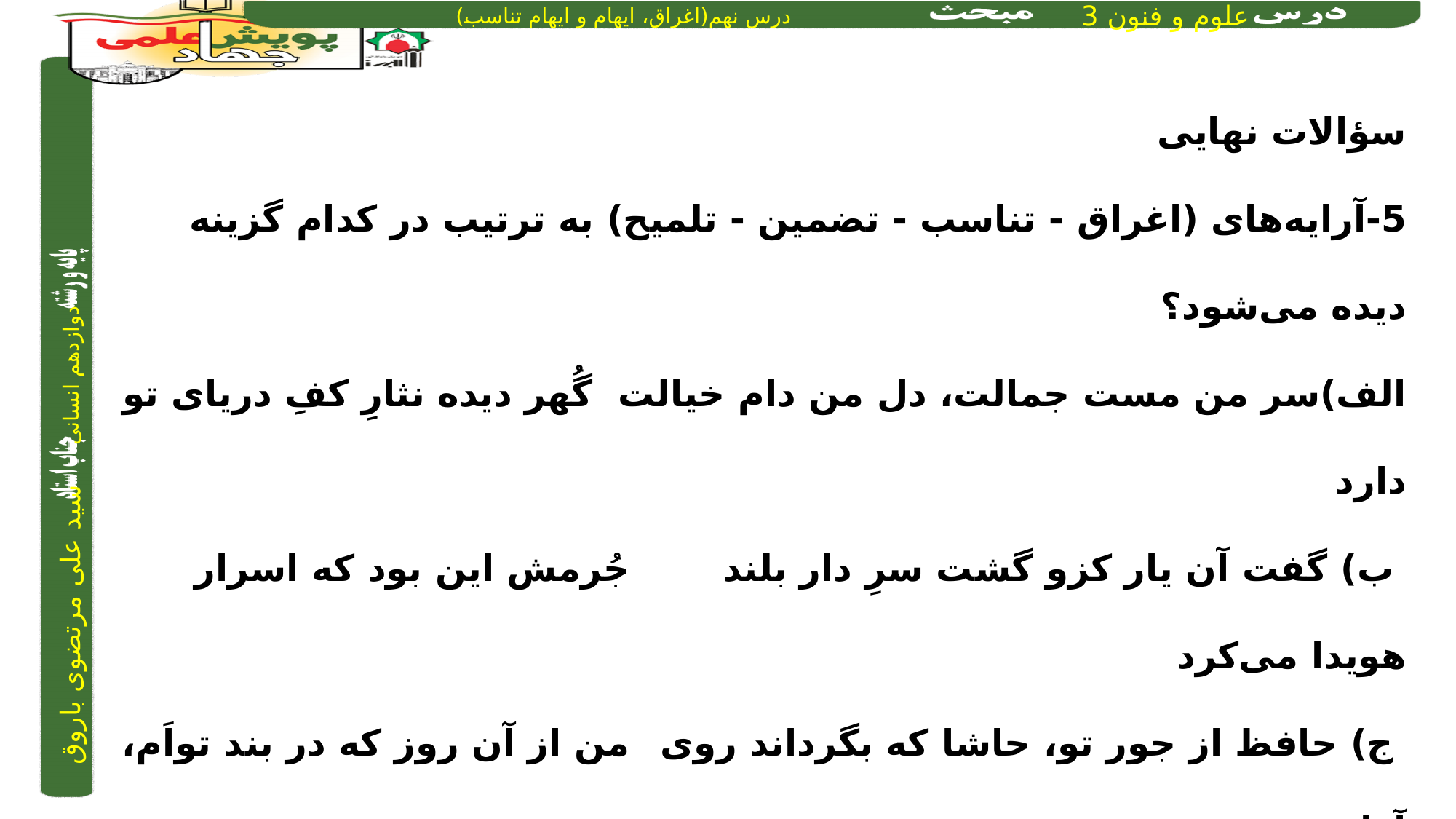

سؤالات نهایی‌
5-آرایه‌های (اغراق - تناسب - تضمین - تلمیح) به ترتیب در کدام گزینه دیده می‌شود؟
الف)سر من مست جمالت، دل من دام خیالت 	 گُهر دیده نثارِ کفِ دریای تو دارد
 ب) گفت آن یار کزو گشت سرِ دار بلند	 	 جُرمش این بود که اسرار هویدا می‌‌کرد
 ج) حافظ از جور تو، حاشا که بگرداند روی 		 من از آن روز که در بند تواَم، آزادم
 د) چو رامین گه‌گهی بنواختی چنگ	 	 زِشادی بر سر آب آمدی سنگ
۱)  ج - الف - ب - د                     ۲) الف - ب - د - ج
۳) ب - الف - ج - د                    ۴) د - الف - ج - ب‌